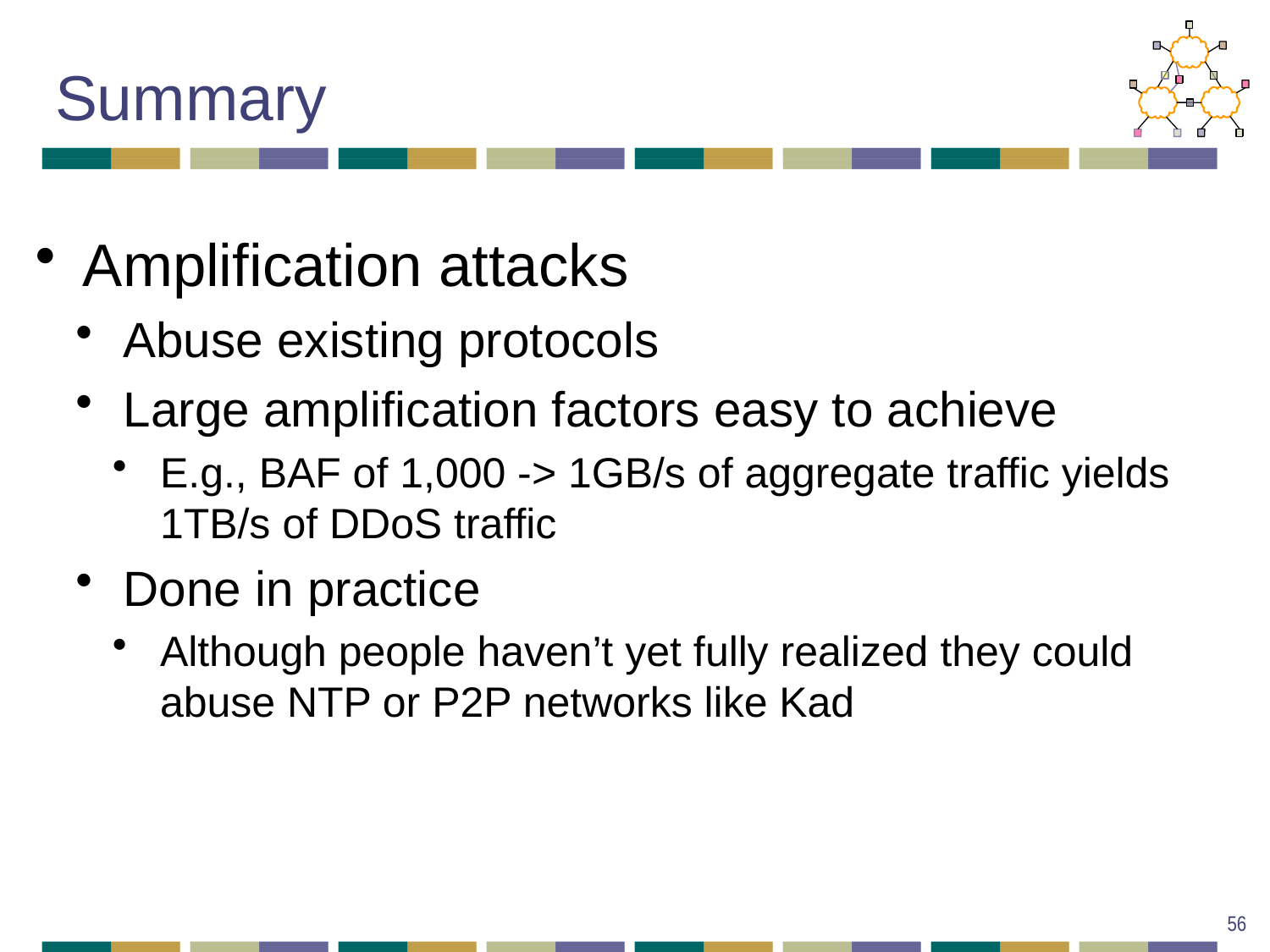

# Summary
Amplification attacks
Abuse existing protocols
Large amplification factors easy to achieve
E.g., BAF of 1,000 -> 1GB/s of aggregate traffic yields 1TB/s of DDoS traffic
Done in practice
Although people haven’t yet fully realized they could abuse NTP or P2P networks like Kad
56